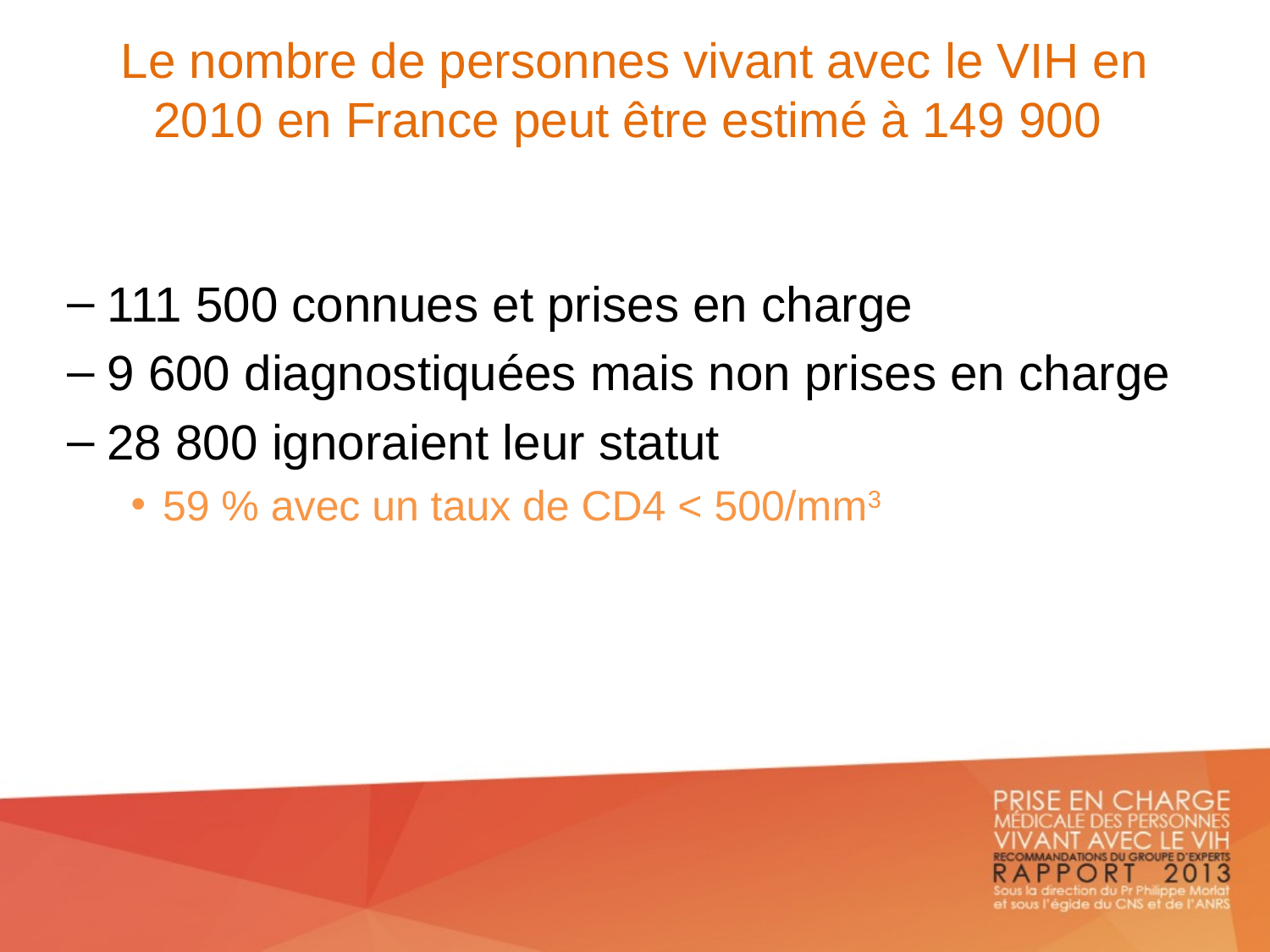

Le nombre de personnes vivant avec le VIH en 2010 en France peut être estimé à 149 900
111 500 connues et prises en charge
9 600 diagnostiquées mais non prises en charge
28 800 ignoraient leur statut
59 % avec un taux de CD4 < 500/mm3